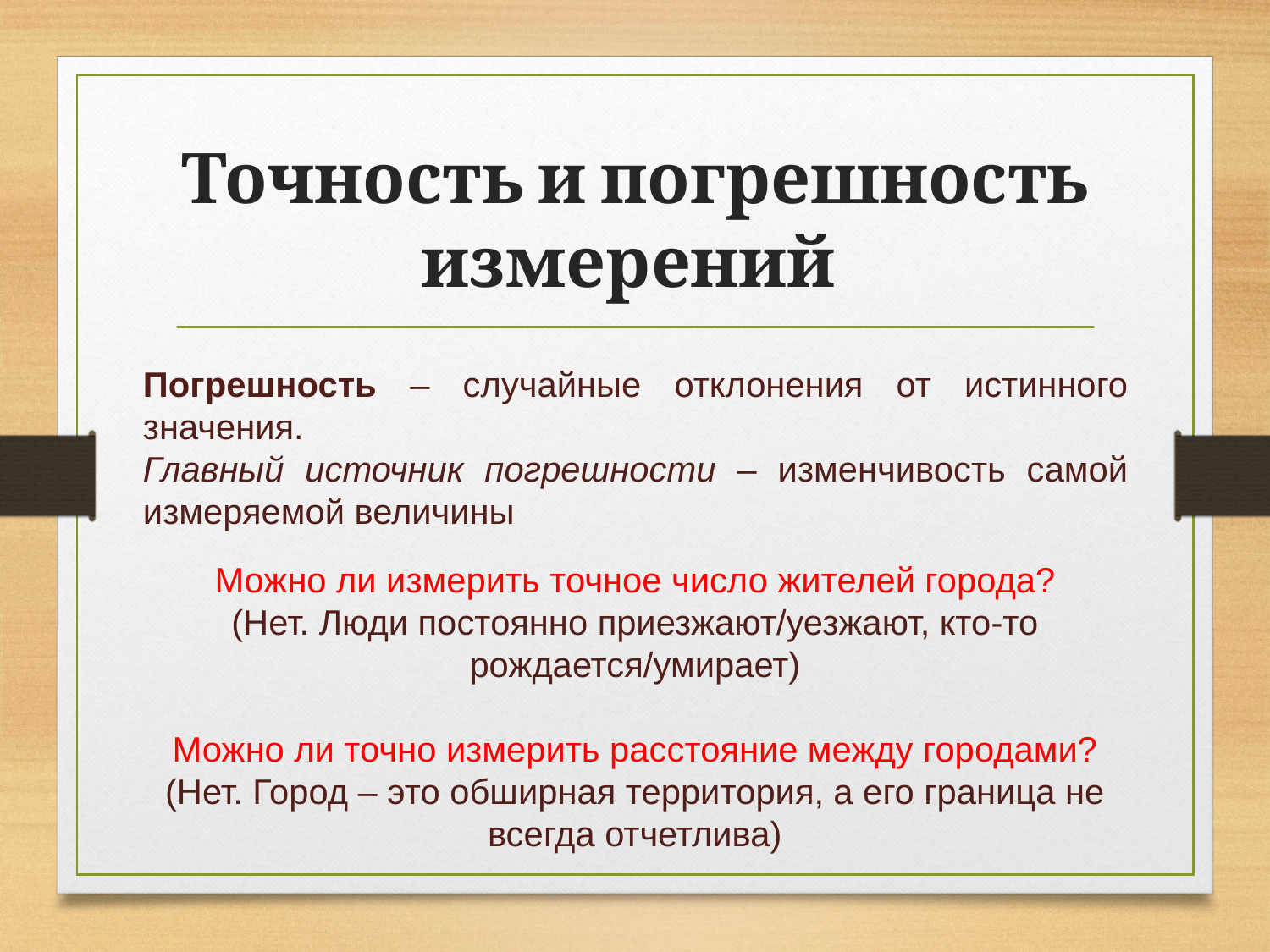

# Точность и погрешность измерений
Погрешность – случайные отклонения от истинного значения.
Главный источник погрешности – изменчивость самой измеряемой величины
Можно ли измерить точное число жителей города?
(Нет. Люди постоянно приезжают/уезжают, кто-то рождается/умирает)

Можно ли точно измерить расстояние между городами?
(Нет. Город – это обширная территория, а его граница не всегда отчетлива)